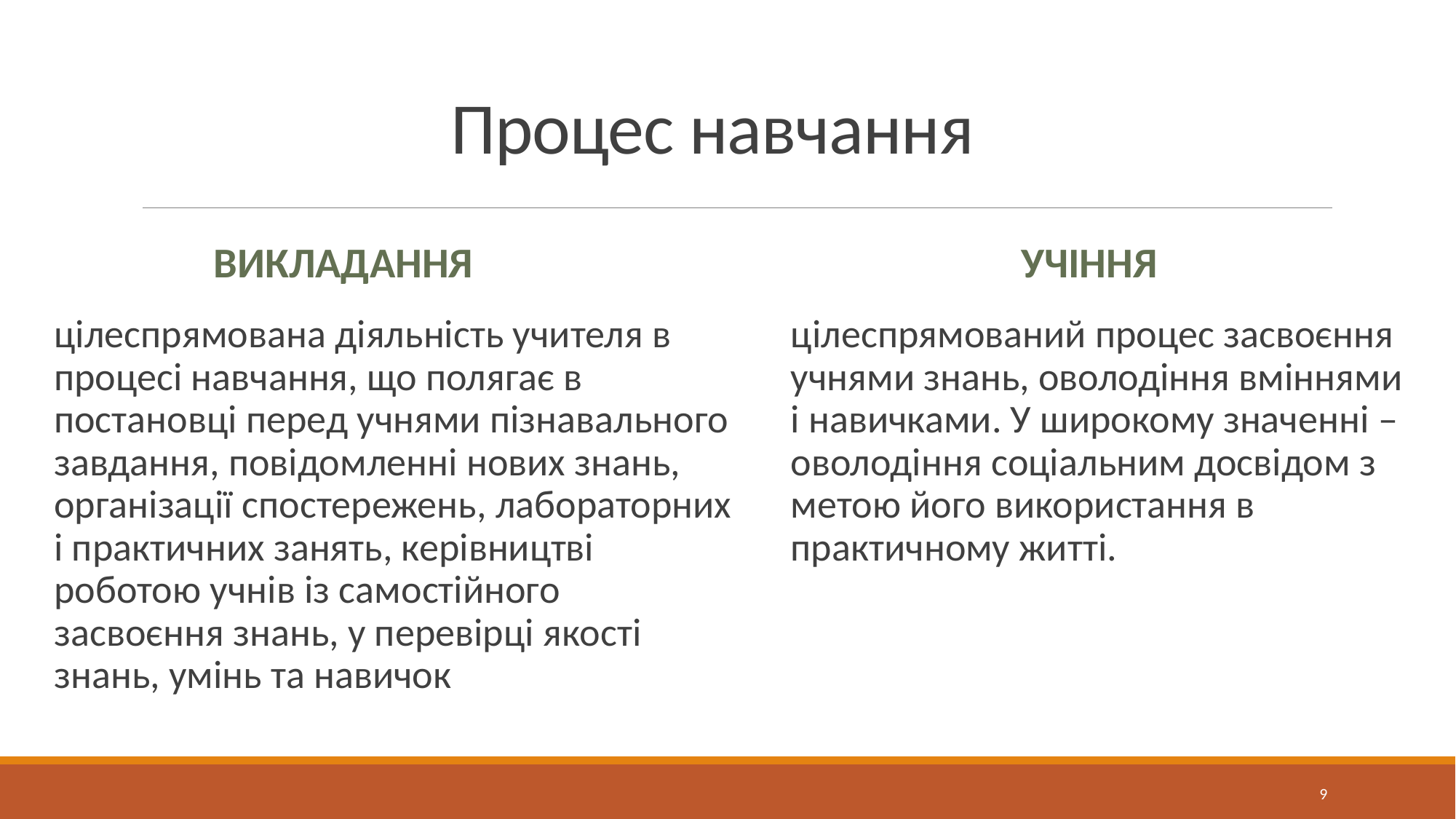

# Процес навчання
Викладання
Учіння
цілеспрямований процес засвоєння учнями знань, оволодіння вміннями і навичками. У широкому значенні – оволодіння соціальним досвідом з метою його використання в практичному житті.
цілеспрямована діяльність учителя в процесі навчання, що полягає в постановці перед учнями пізнавального завдання, повідомленні нових знань, організації спостережень, лабораторних і практичних занять, керівництві роботою учнів із самостійного засвоєння знань, у перевірці якості знань, умінь та навичок
9